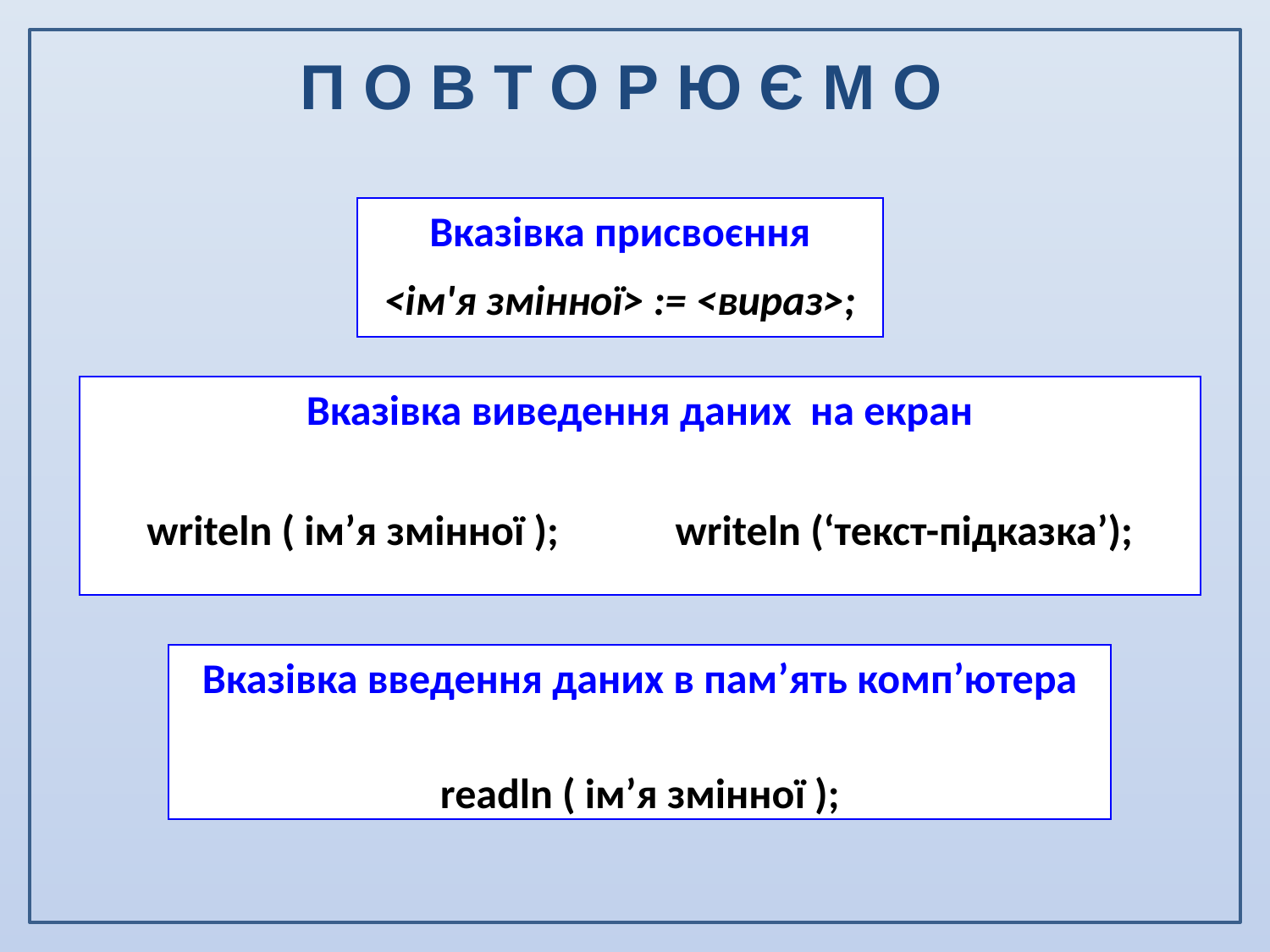

П О В Т О Р Ю Є М О
Вказівка присвоєння
<ім'я змінної> := <вираз>;

Вказівка виведення даних  на екран

writeln ( ім’я змінної );           writeln (‘текст-підказка’);

Вказівка введення даних в пам’ять комп’ютера

readln ( ім’я змінної );